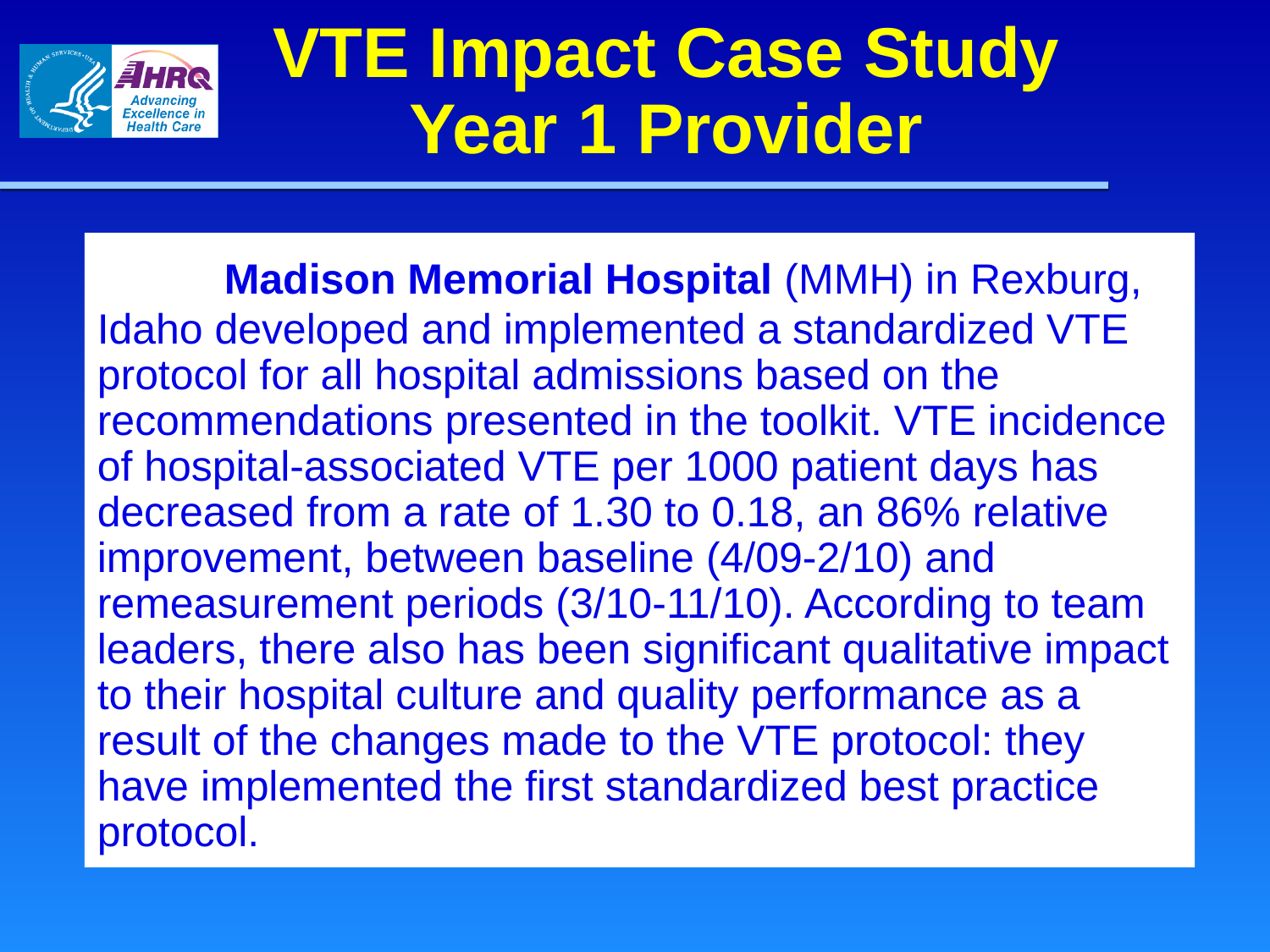

# VTE Impact Case Study Year 1 Provider
	Madison Memorial Hospital (MMH) in Rexburg, Idaho developed and implemented a standardized VTE protocol for all hospital admissions based on the recommendations presented in the toolkit. VTE incidence of hospital-associated VTE per 1000 patient days has decreased from a rate of 1.30 to 0.18, an 86% relative improvement, between baseline (4/09-2/10) and remeasurement periods (3/10-11/10). According to team leaders, there also has been significant qualitative impact to their hospital culture and quality performance as a result of the changes made to the VTE protocol: they have implemented the first standardized best practice protocol.